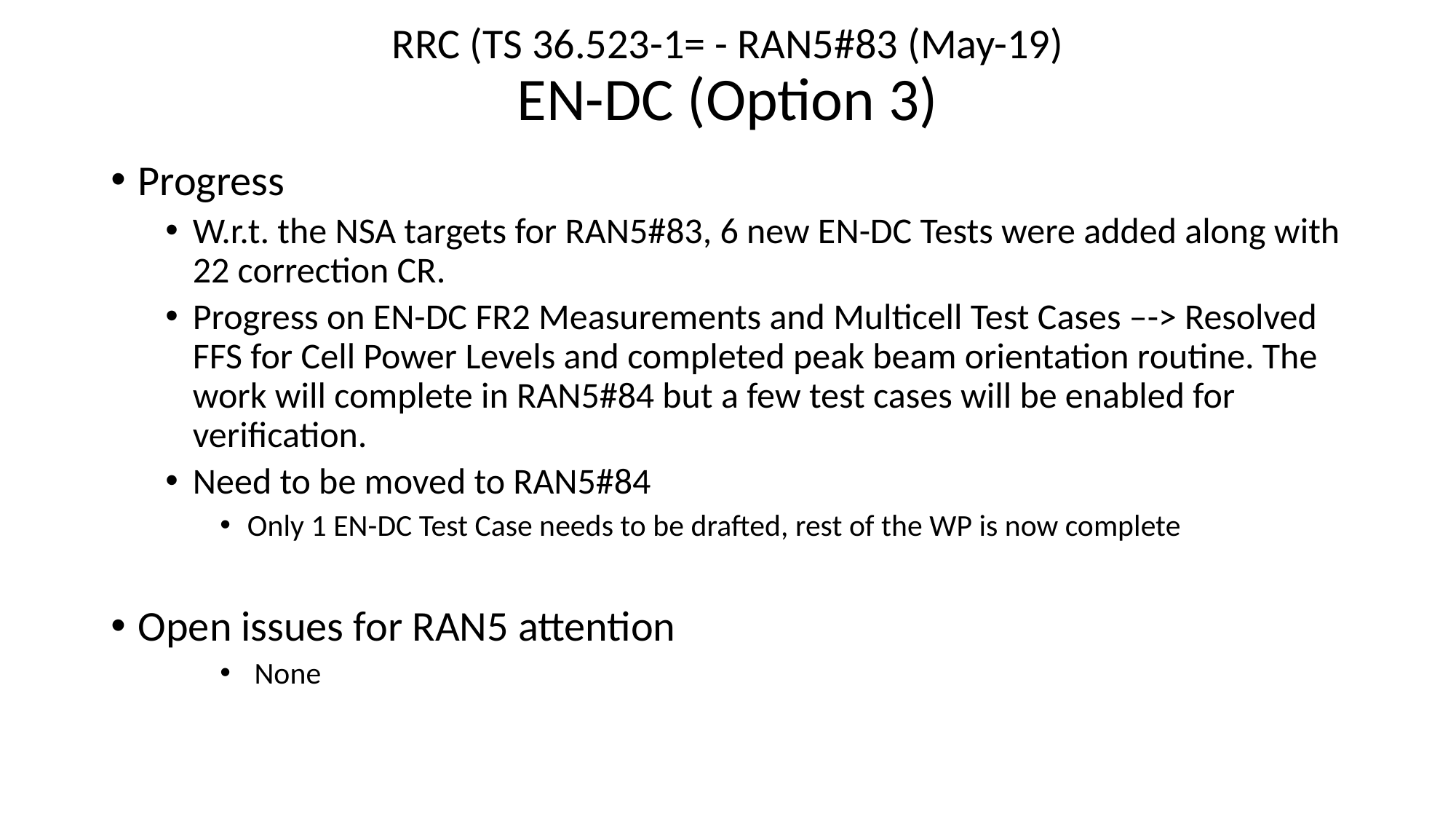

# RRC (TS 36.523-1= - RAN5#83 (May-19) EN-DC (Option 3)
Progress
W.r.t. the NSA targets for RAN5#83, 6 new EN-DC Tests were added along with 22 correction CR.
Progress on EN-DC FR2 Measurements and Multicell Test Cases –-> Resolved FFS for Cell Power Levels and completed peak beam orientation routine. The work will complete in RAN5#84 but a few test cases will be enabled for verification.
Need to be moved to RAN5#84
Only 1 EN-DC Test Case needs to be drafted, rest of the WP is now complete

Open issues for RAN5 attention
 None